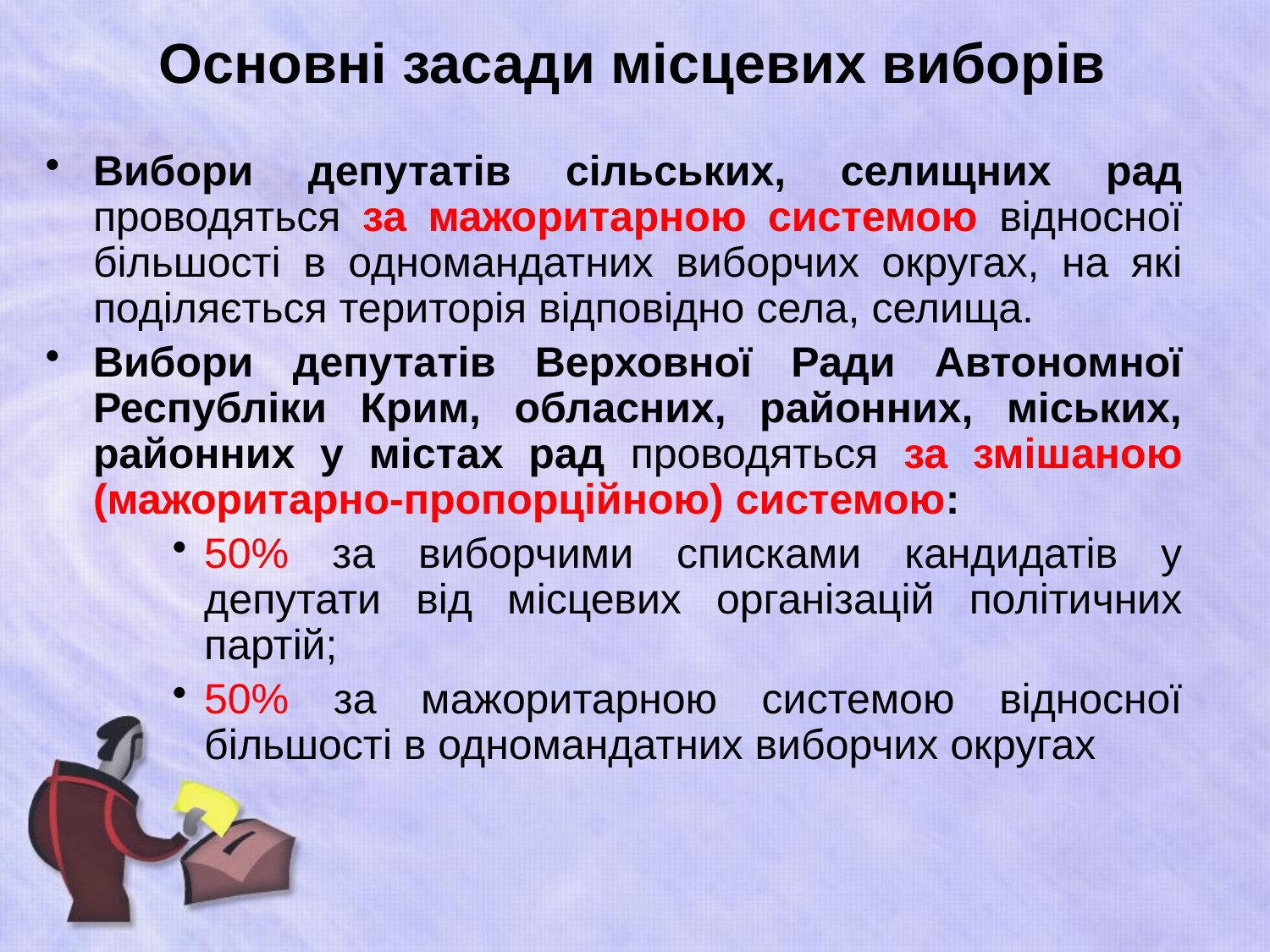

# Основні засади місцевих виборів
Вибори депутатів сільських, селищних рад проводяться за мажоритарною системою відносної більшості в одномандатних виборчих округах, на які поділяється територія відповідно села, селища.
Вибори депутатів Верховної Ради Автономної Республіки Крим, обласних, районних, міських, районних у містах рад проводяться за змішаною (мажоритарно-пропорційною) системою:
50% за виборчими списками кандидатів у депутати від місцевих організацій політичних партій;
50% за мажоритарною системою відносної більшості в одномандатних виборчих округах